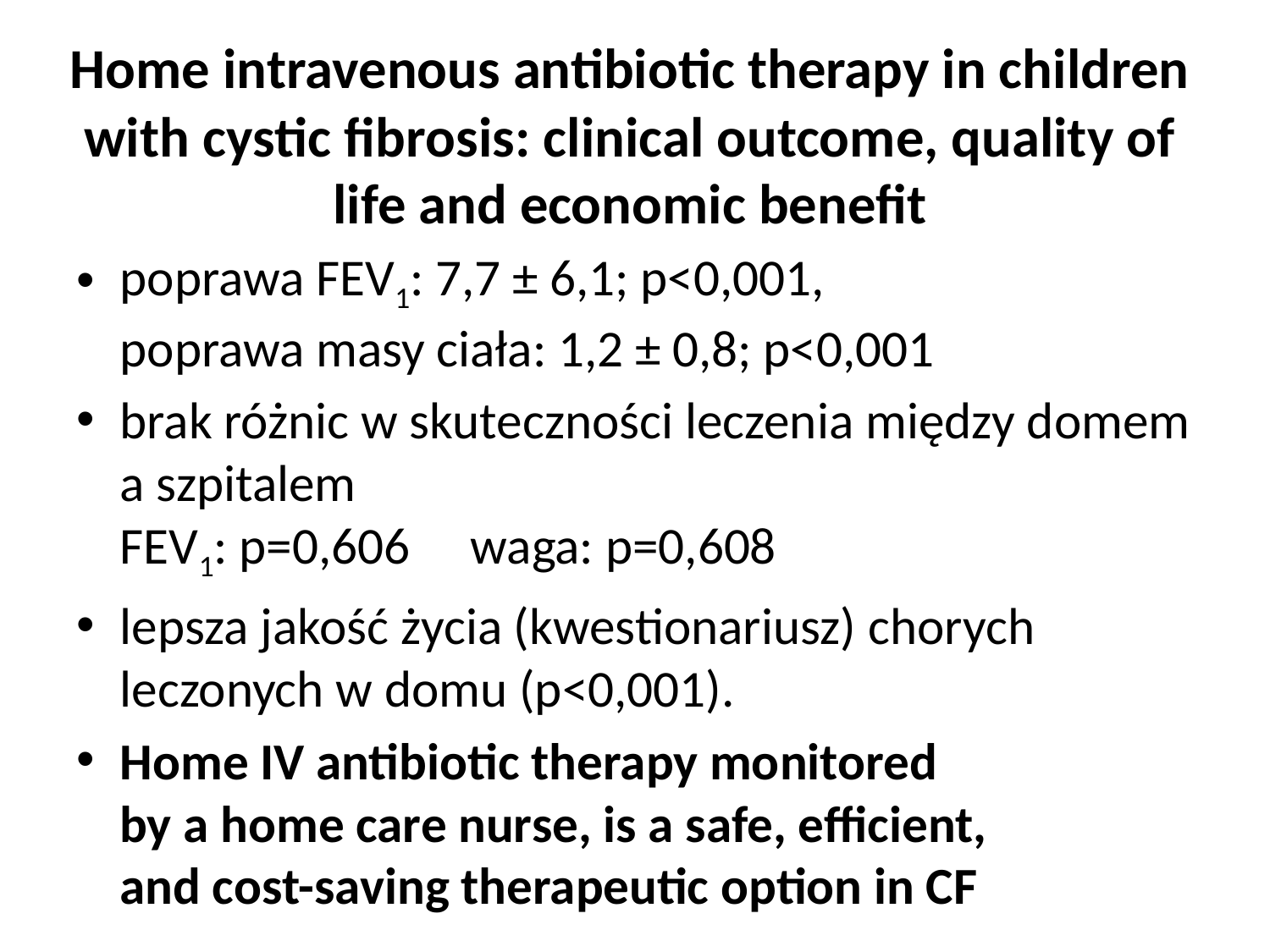

Home intravenous antibiotic therapy in children with cystic fibrosis: clinical outcome, quality of life and economic benefit
poprawa FEV1: 7,7 ± 6,1; p<0,001,
poprawa masy ciała: 1,2 ± 0,8; p<0,001
brak różnic w skuteczności leczenia między domem a szpitalem
FEV1: p=0,606 			waga: p=0,608
lepsza jakość życia (kwestionariusz) chorych leczonych w domu (p<0,001).
Home IV antibiotic therapy monitored
by a home care nurse, is a safe, efficient,
and cost-saving therapeutic option in CF